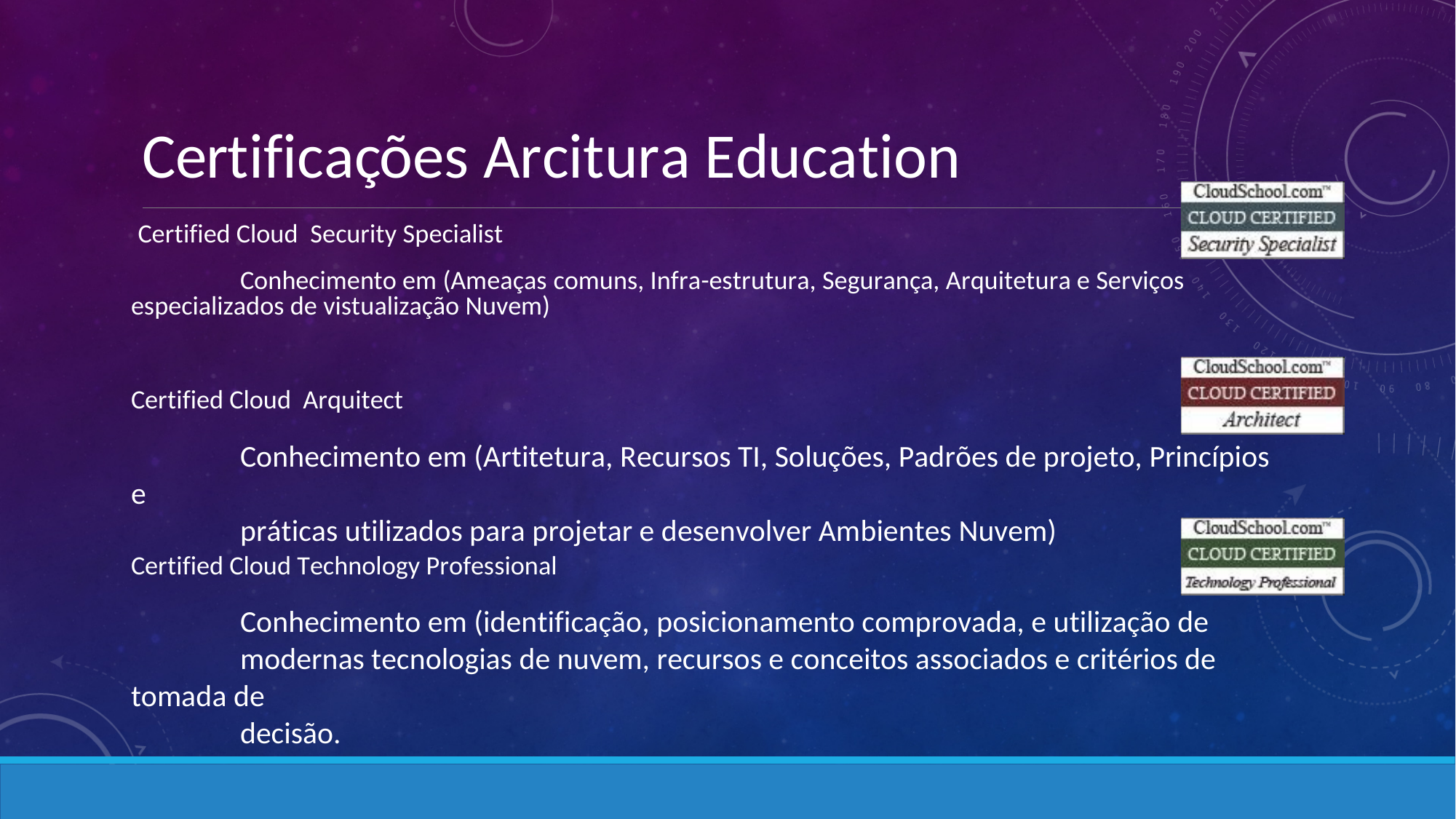

Certificações Arcitura Education

Certified Cloud  Security Specialist
Conhecimento em (Ameaças comuns, Infra-estrutura, Segurança, Arquitetura e Serviços
especializados de vistualização Nuvem)

Certified Cloud  Arquitect
Conhecimento em (Artitetura, Recursos TI, Soluções, Padrões de projeto, Princípios e
práticas utilizados para projetar e desenvolver Ambientes Nuvem)

Certified Cloud Technology Professional
Conhecimento em (identificação, posicionamento comprovada, e utilização de
modernas tecnologias de nuvem, recursos e conceitos associados e critérios de tomada de
decisão.